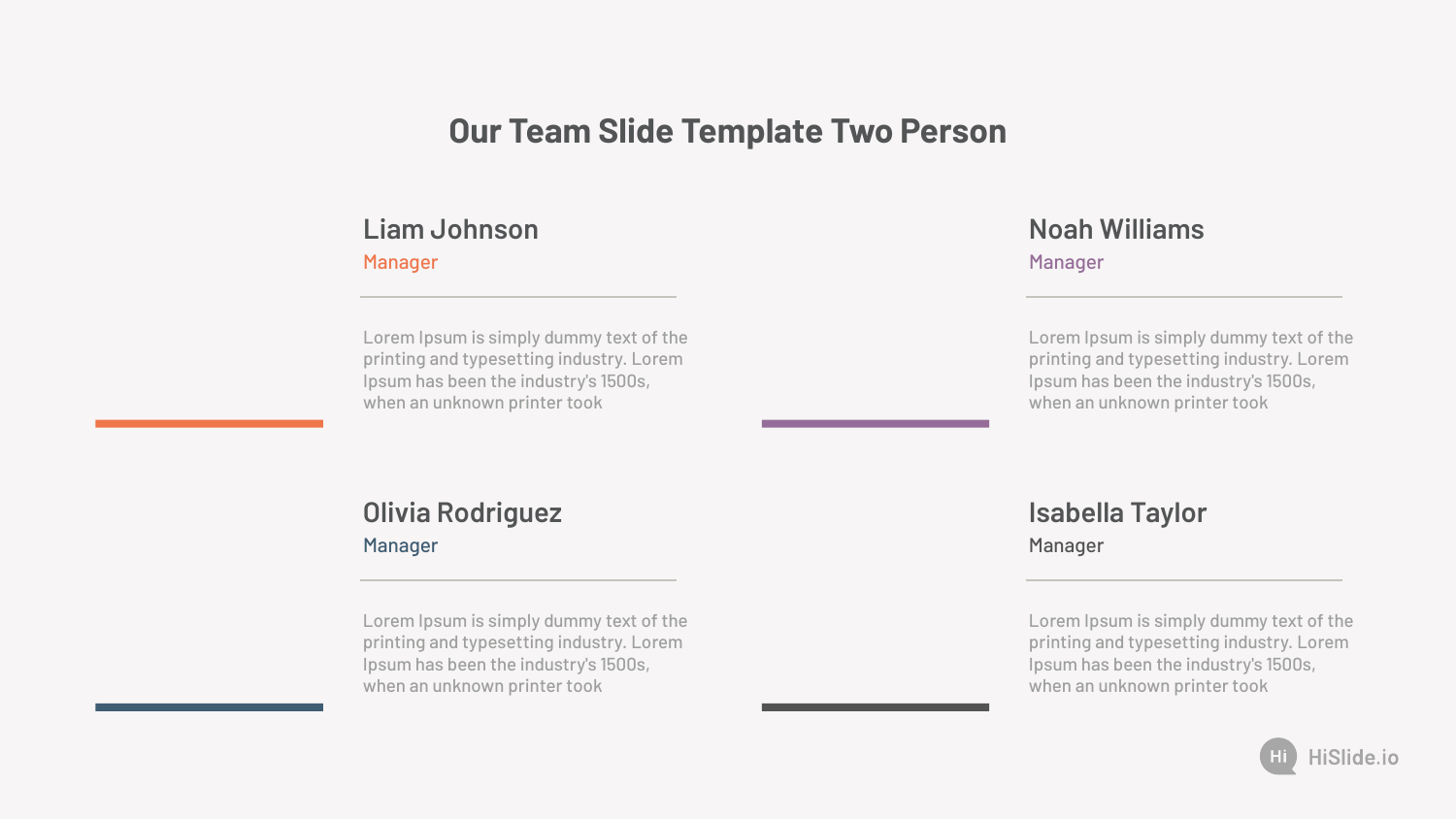

Our Team Slide Template Two Person

Liam Johnson
Noah Williams
Manager
Manager
Lorem Ipsum is simply dummy text of the printing and typesetting industry. Lorem Ipsum has been the industry's 1500s, when an unknown printer took
Lorem Ipsum is simply dummy text of the printing and typesetting industry. Lorem Ipsum has been the industry's 1500s, when an unknown printer took

Olivia Rodriguez
Isabella Taylor
Manager
Manager
Lorem Ipsum is simply dummy text of the printing and typesetting industry. Lorem Ipsum has been the industry's 1500s, when an unknown printer took
Lorem Ipsum is simply dummy text of the printing and typesetting industry. Lorem Ipsum has been the industry's 1500s, when an unknown printer took